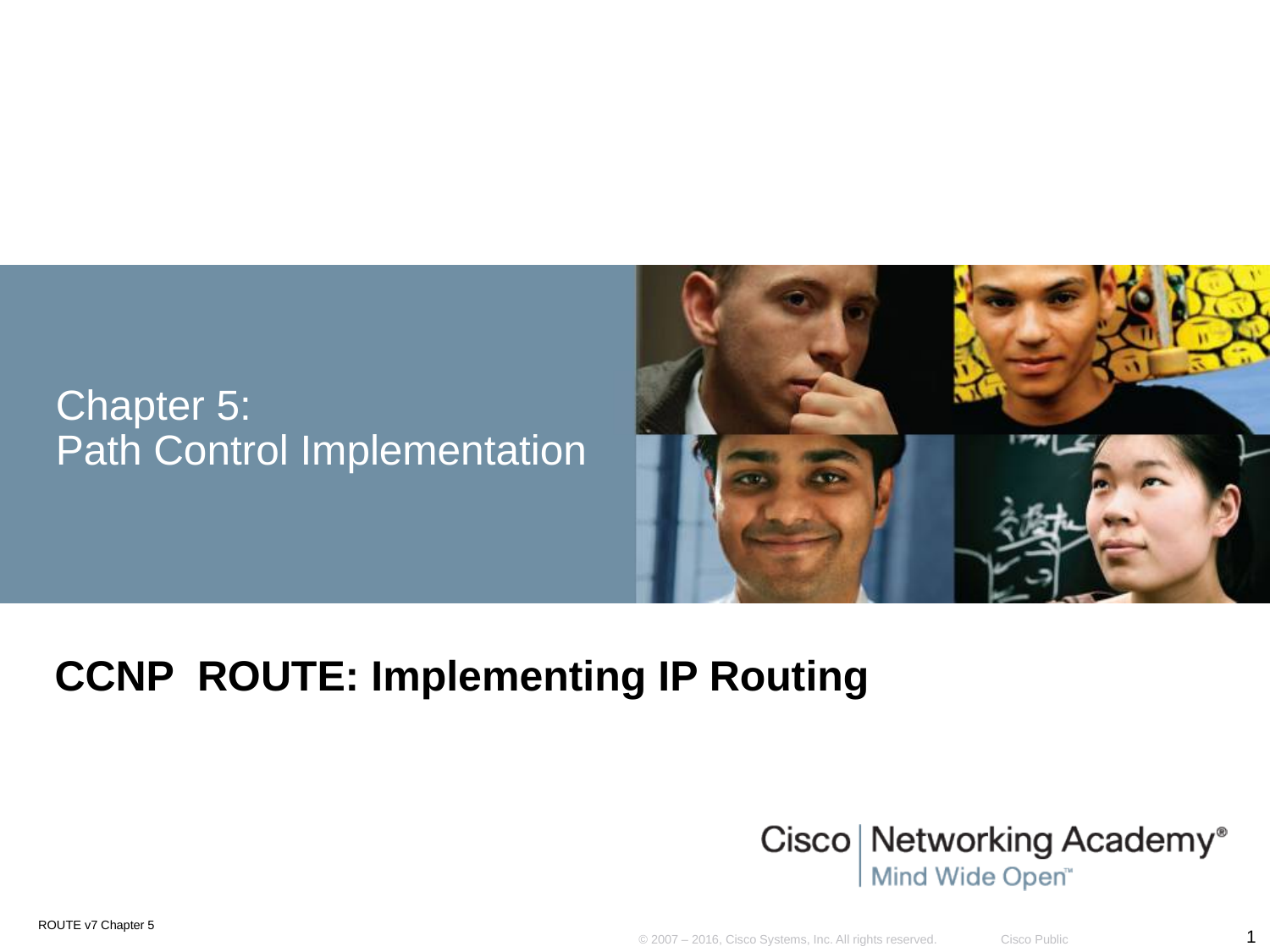

# Chapter 5: Path Control Implementation
CCNP  ROUTE: Implementing IP Routing